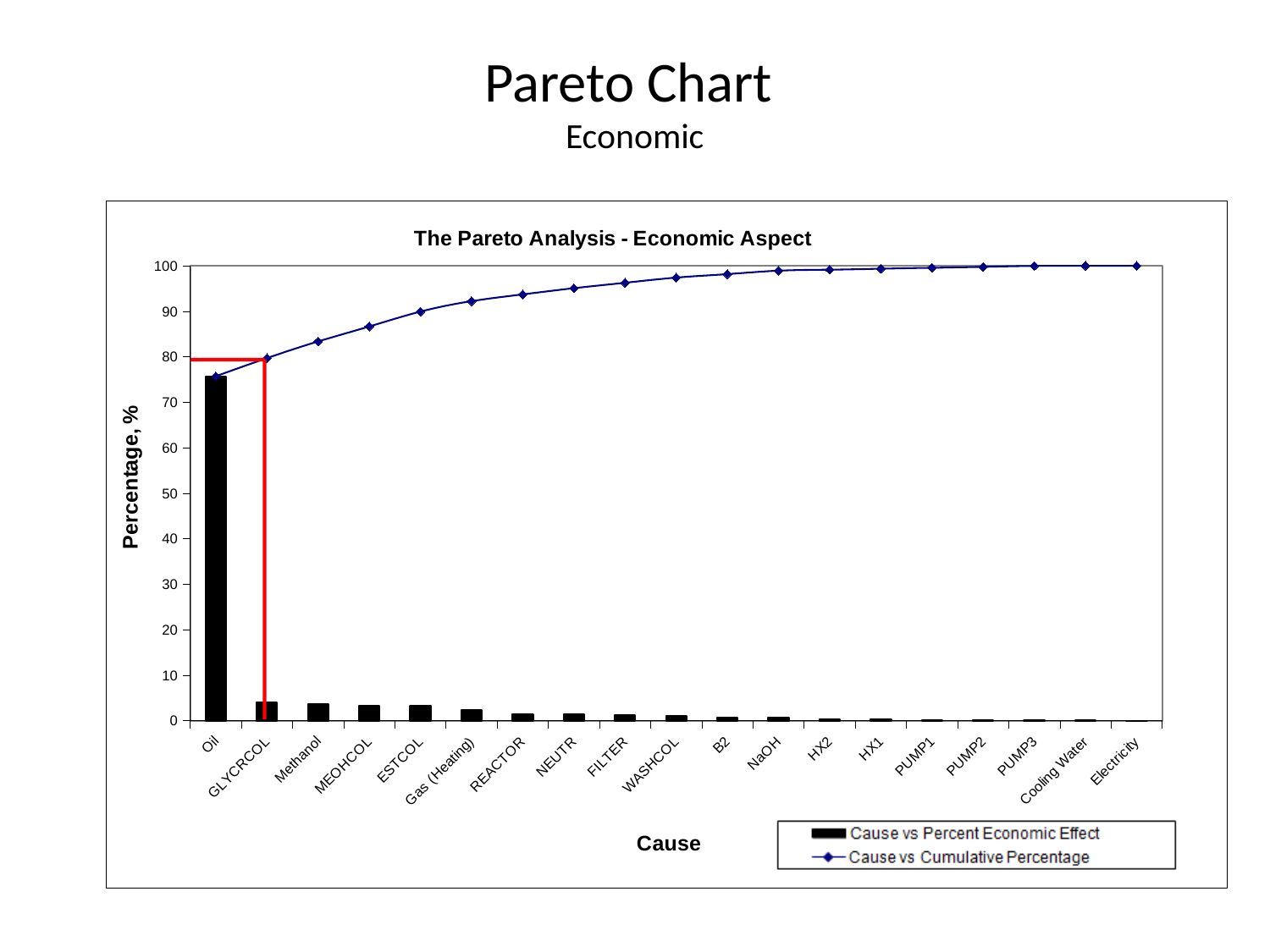

# Pareto Chart Economic

### Chart: The Pareto Analysis - Economic Aspect

| Category |  |  |
|---|---|---|
| Oil | 75.71732456374872 | 75.71732456374872 |
| GLYCRCOL | 3.980884286613305 | 79.69820885036066 |
| Methanol | 3.6659145488188263 | 83.36412339918053 |
| MEOHCOL | 3.2927556912017537 | 86.65687909038026 |
| ESTCOL | 3.2696168641630607 | 89.92649595454431 |
| Gas (Heating) | 2.2936847211435802 | 92.22018067568789 |
| REACTOR | 1.4879271821837439 | 93.70810785787076 |
| NEUTR | 1.3611666514500378 | 95.06927450932167 |
| FILTER | 1.1921526104717874 | 96.26142711979341 |
| WASHCOL | 1.134808560854134 | 97.39623568064872 |
| B2 | 0.7625752563186592 | 98.15881093696457 |
| NaOH | 0.754478678927021 | 98.91328961589431 |
| HX2 | 0.22374239710457502 | 99.13703201299606 |
| HX1 | 0.22233394676308796 | 99.35936595976088 |
| PUMP1 | 0.20422529951541804 | 99.5635912592763 |
| PUMP2 | 0.20422529951541804 | 99.76781655879171 |
| PUMP3 | 0.20422529951541804 | 99.97204185830711 |
| Cooling Water | 0.022425748751517805 | 99.99446760705867 |
| Electricity | 0.005532392941355571 | 100.0 |